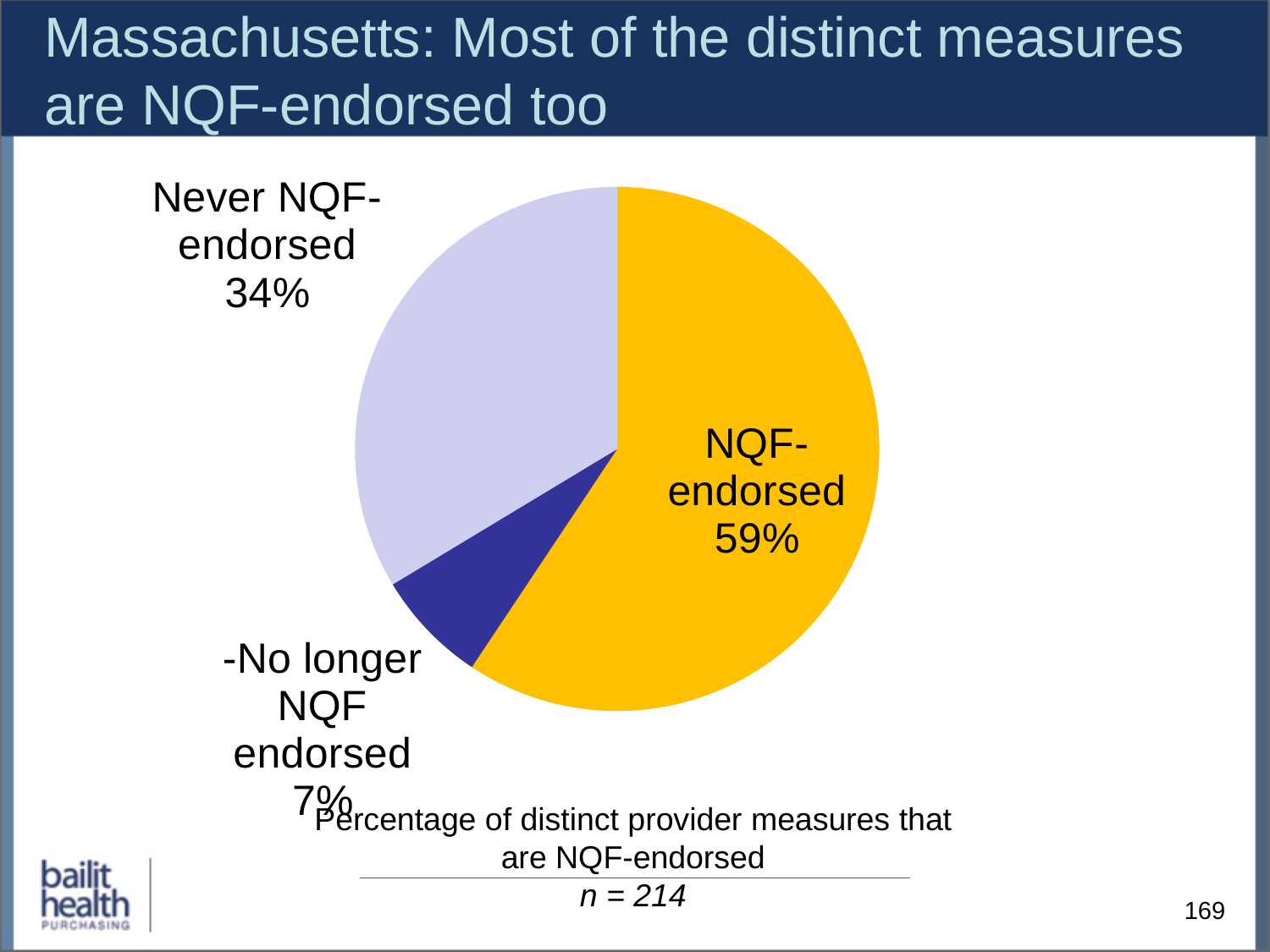

# Massachusetts: Most of the distinct measures are NQF-endorsed too

### Chart

| Category | Column1 |
|---|---|
| NQF endorsed | 127.0 |
| No longer NQF endorsed | 15.0 |
| Never NQF endorsed | 72.0 |
Percentage of distinct provider measures that are NQF-endorsed
n = 214
169